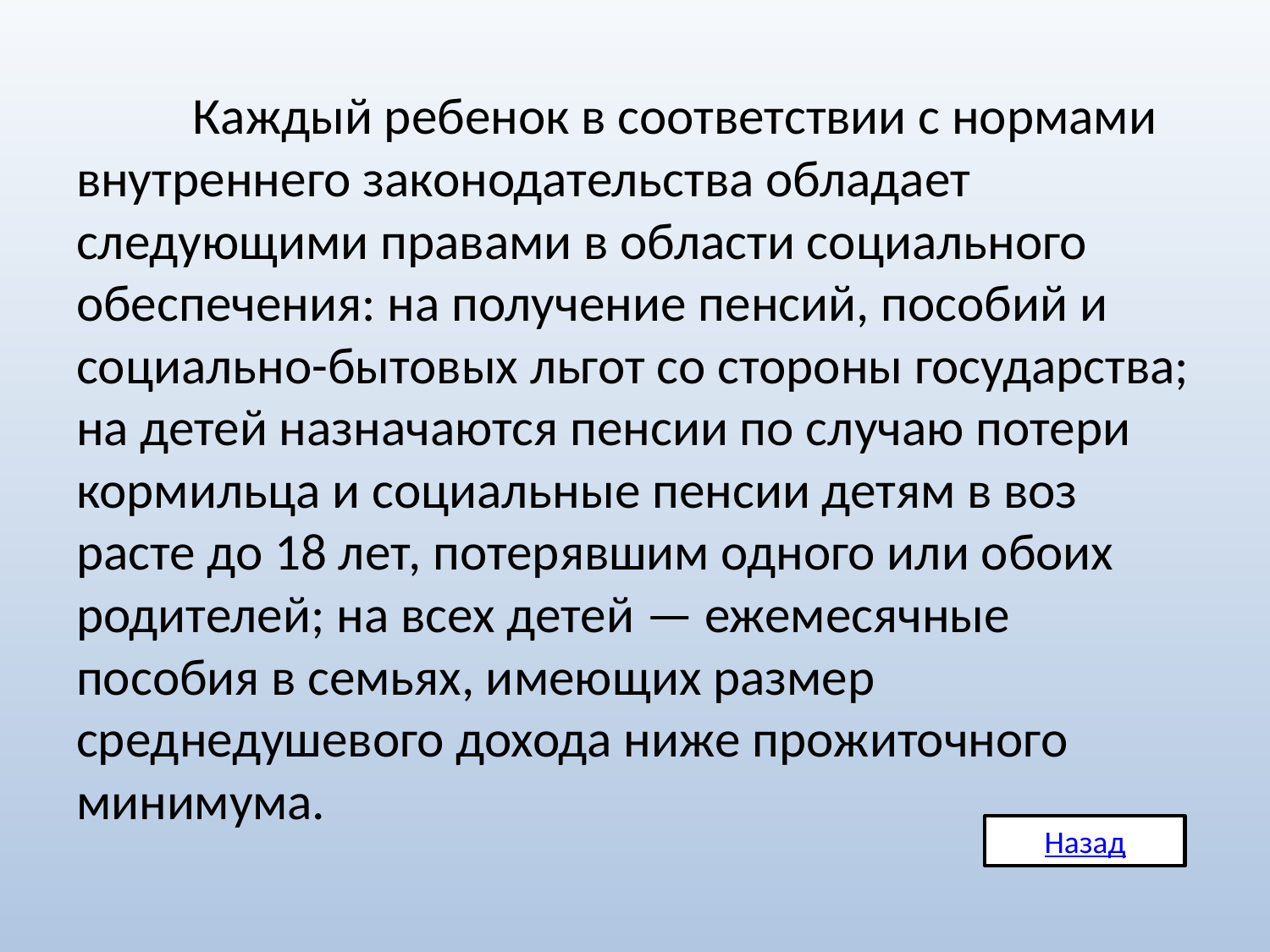

Каждый ребенок в соответствии с нормами внутреннего законодательства обладает следующими правами в области социального обеспечения: на получение пенсий, пособий и социально-бытовых льгот со стороны государства; на детей на­значаются пенсии по случаю потери кормильца и социальные пенсии детям в воз­расте до 18 лет, потерявшим одного или обоих родителей; на всех детей — еже­месячные пособия в семьях, имеющих размер среднедушевого дохода ниже про­житочного минимума.
Назад